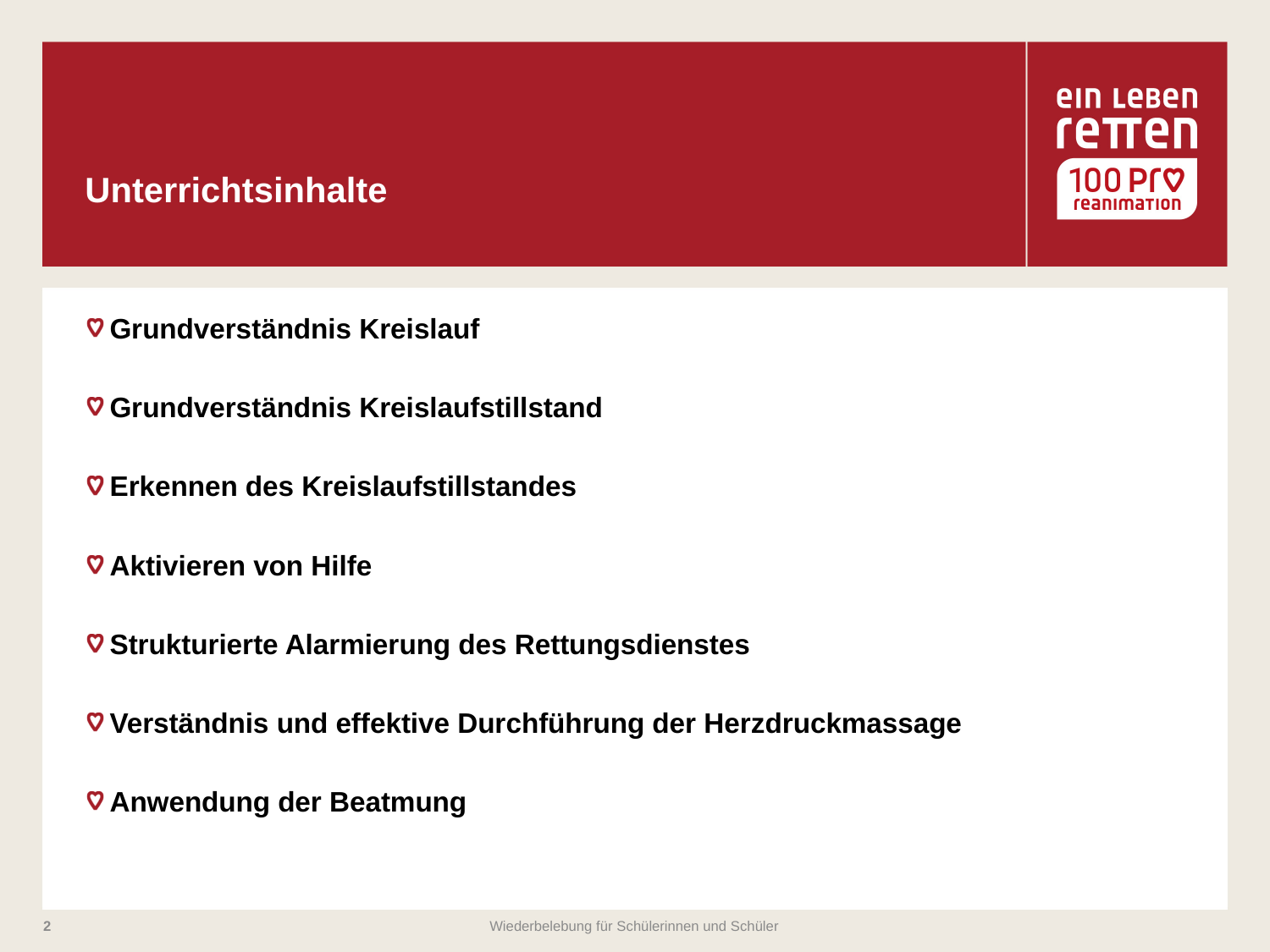

# Unterrichtsinhalte
Grundverständnis Kreislauf

Grundverständnis Kreislaufstillstand

Erkennen des Kreislaufstillstandes

Aktivieren von Hilfe

Strukturierte Alarmierung des Rettungsdienstes

Verständnis und effektive Durchführung der Herzdruckmassage

Anwendung der Beatmung

2
Wiederbelebung für Schülerinnen und Schüler